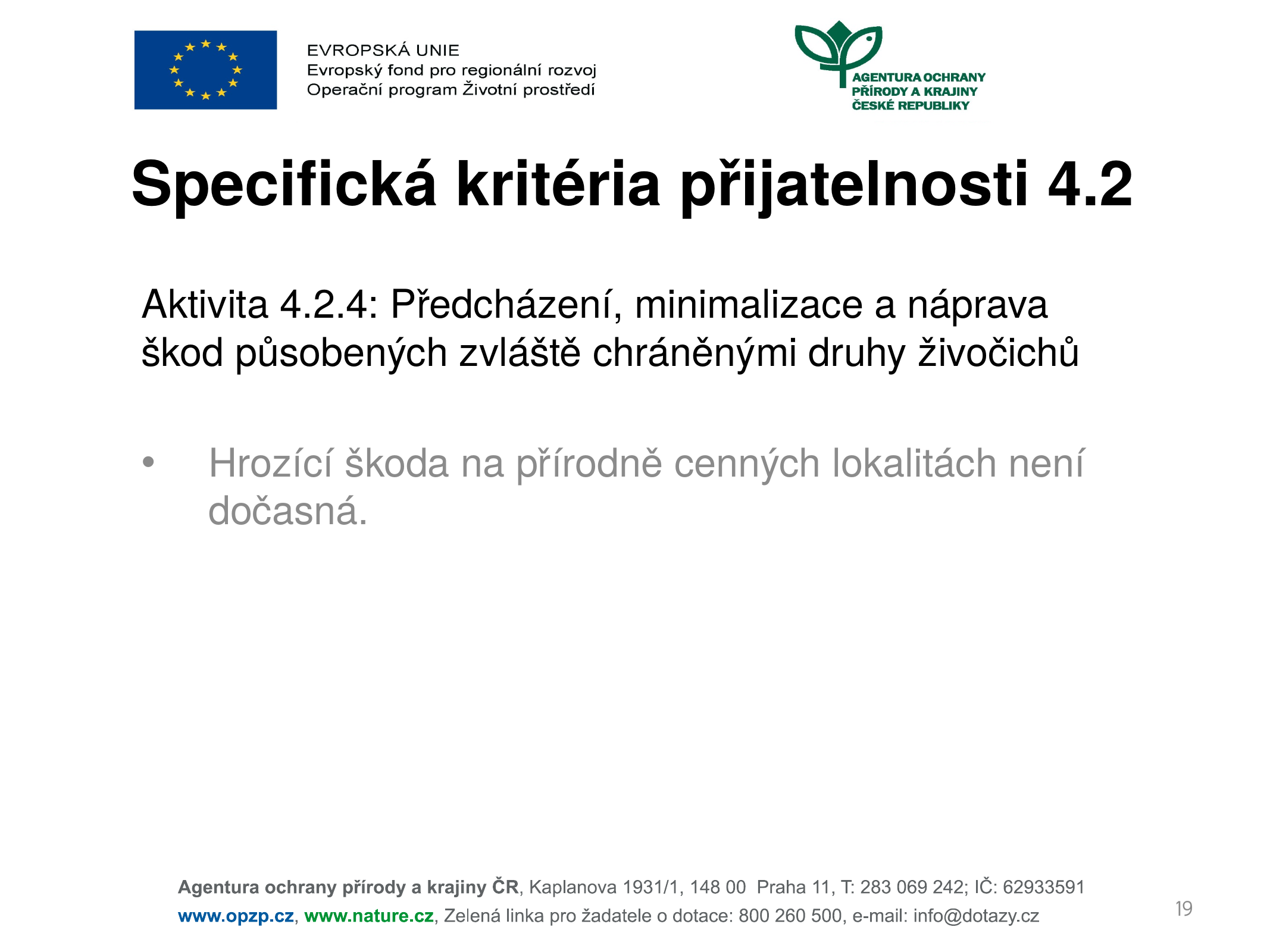

# Specifická kritéria přijatelnosti 4.2
Aktivita 4.2.4: Předcházení, minimalizace a náprava škod působených zvláště chráněnými druhy živočichů

Hrozící škoda na přírodně cenných lokalitách není dočasná.

19